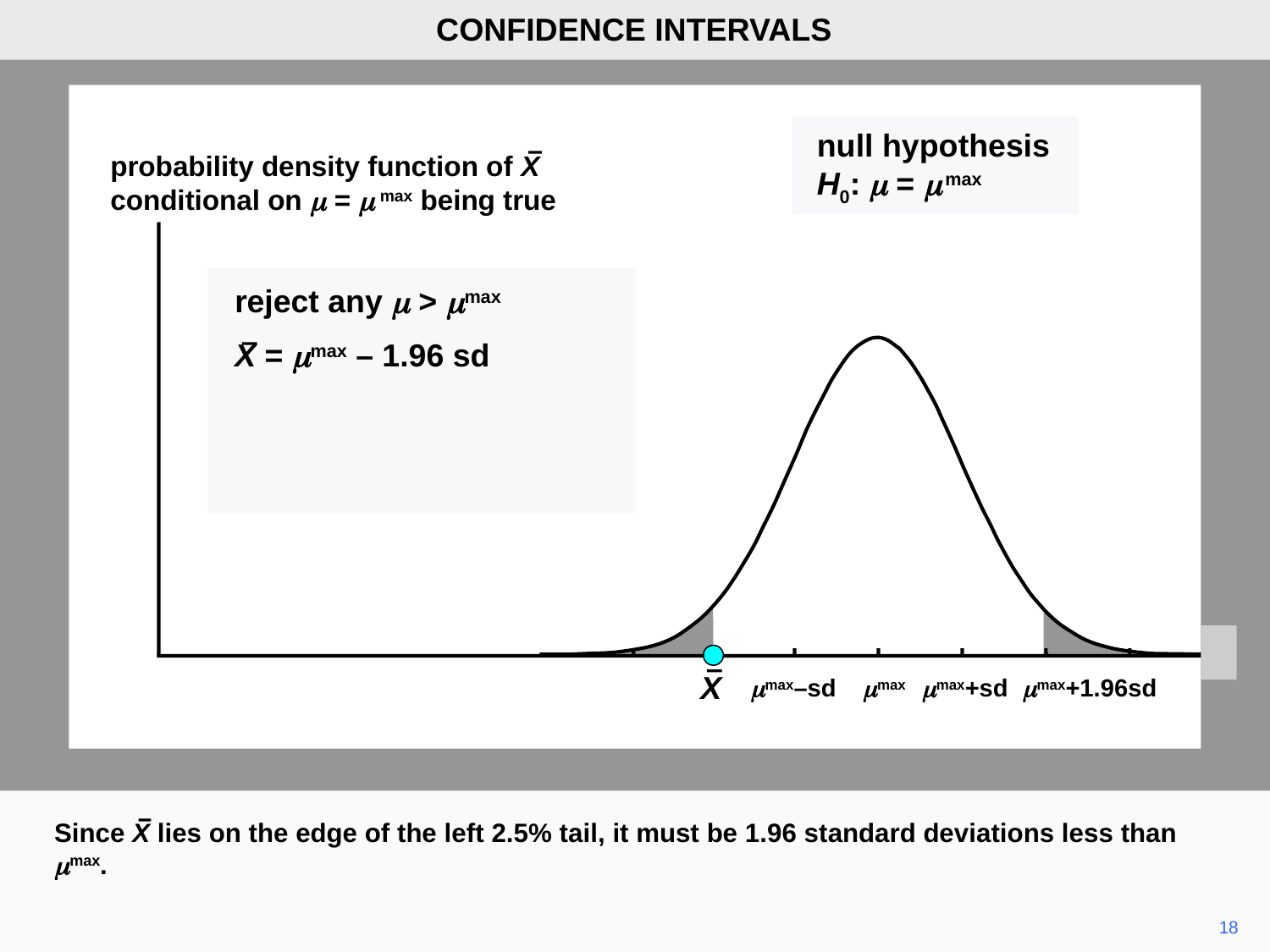

CONFIDENCE INTERVALS

null hypothesis
H0: μ = μ max
probability density function of X

conditional on μ = μ max being true

reject any μ > μmax
X = μmax – 1.96 sd

X

μmax–sd
μmax
μmax+sd
μmax+1.96sd

Since X lies on the edge of the left 2.5% tail, it must be 1.96 standard deviations less than μmax.

18